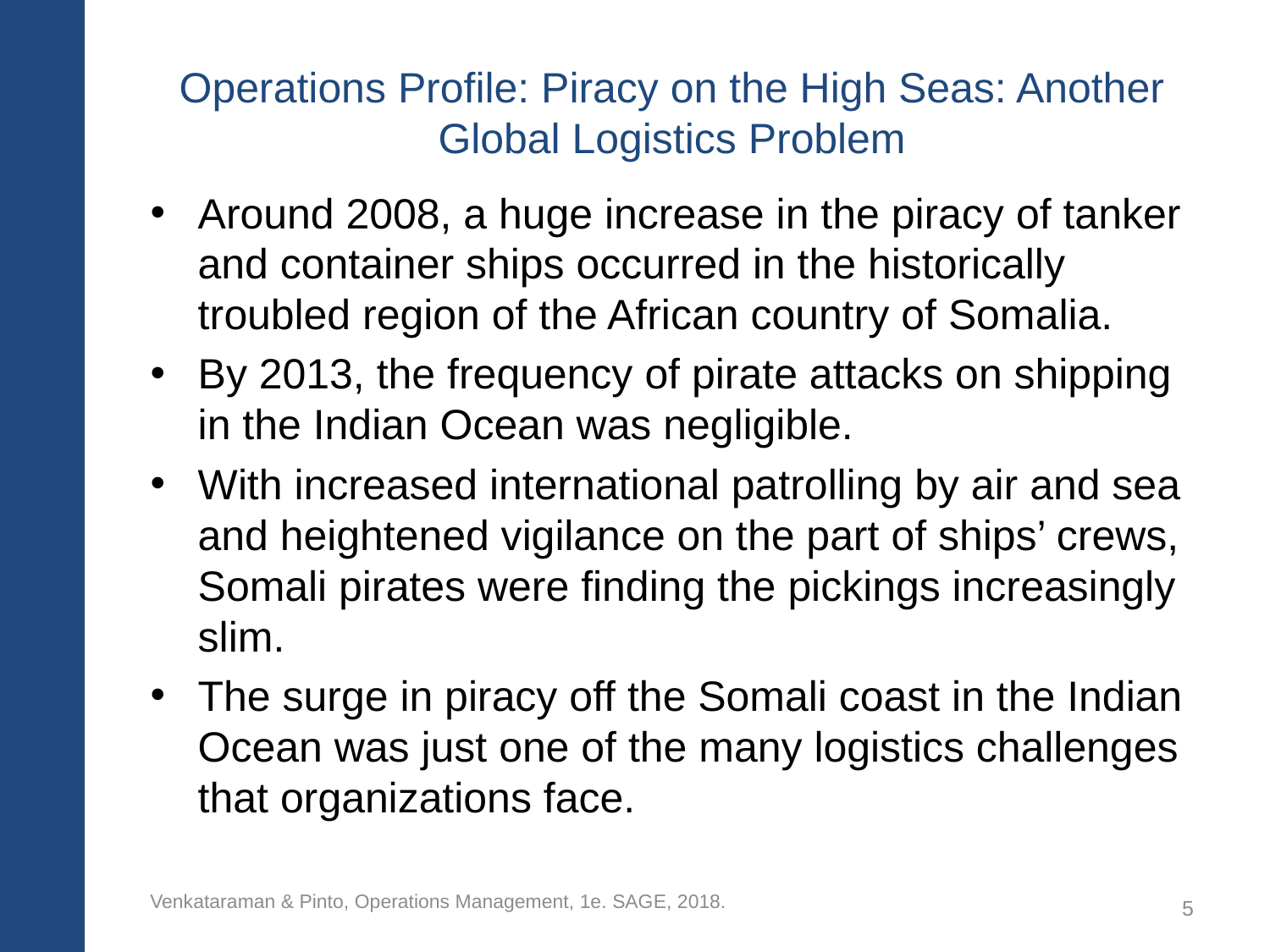

# Operations Profile: Piracy on the High Seas: Another Global Logistics Problem
Around 2008, a huge increase in the piracy of tanker and container ships occurred in the historically troubled region of the African country of Somalia.
By 2013, the frequency of pirate attacks on shipping in the Indian Ocean was negligible.
With increased international patrolling by air and sea and heightened vigilance on the part of ships’ crews, Somali pirates were finding the pickings increasingly slim.
The surge in piracy off the Somali coast in the Indian Ocean was just one of the many logistics challenges that organizations face.
Venkataraman & Pinto, Operations Management, 1e. SAGE, 2018.
5